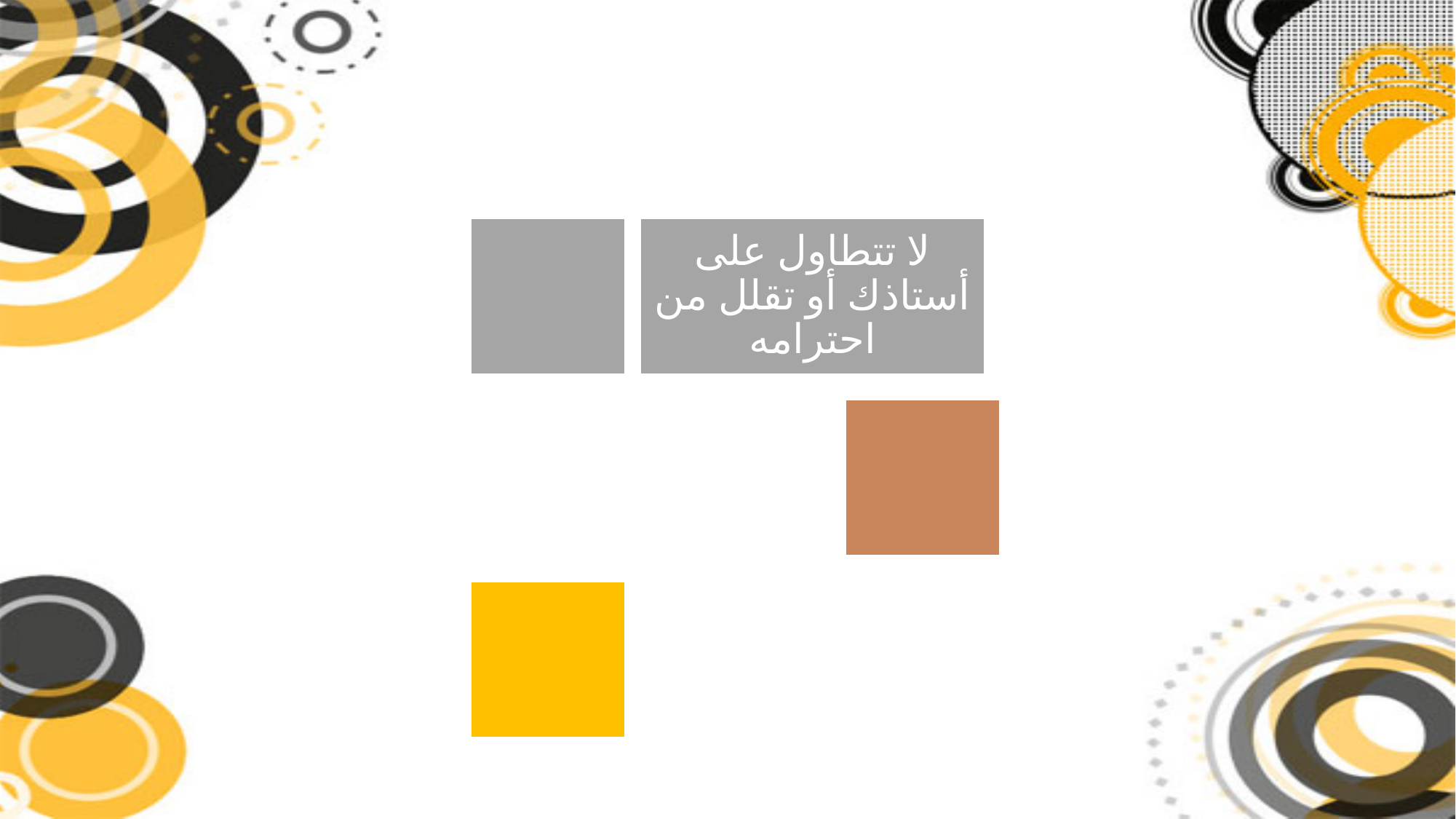

#

لا تتطاول على أستاذك أو تقلل من احترامه